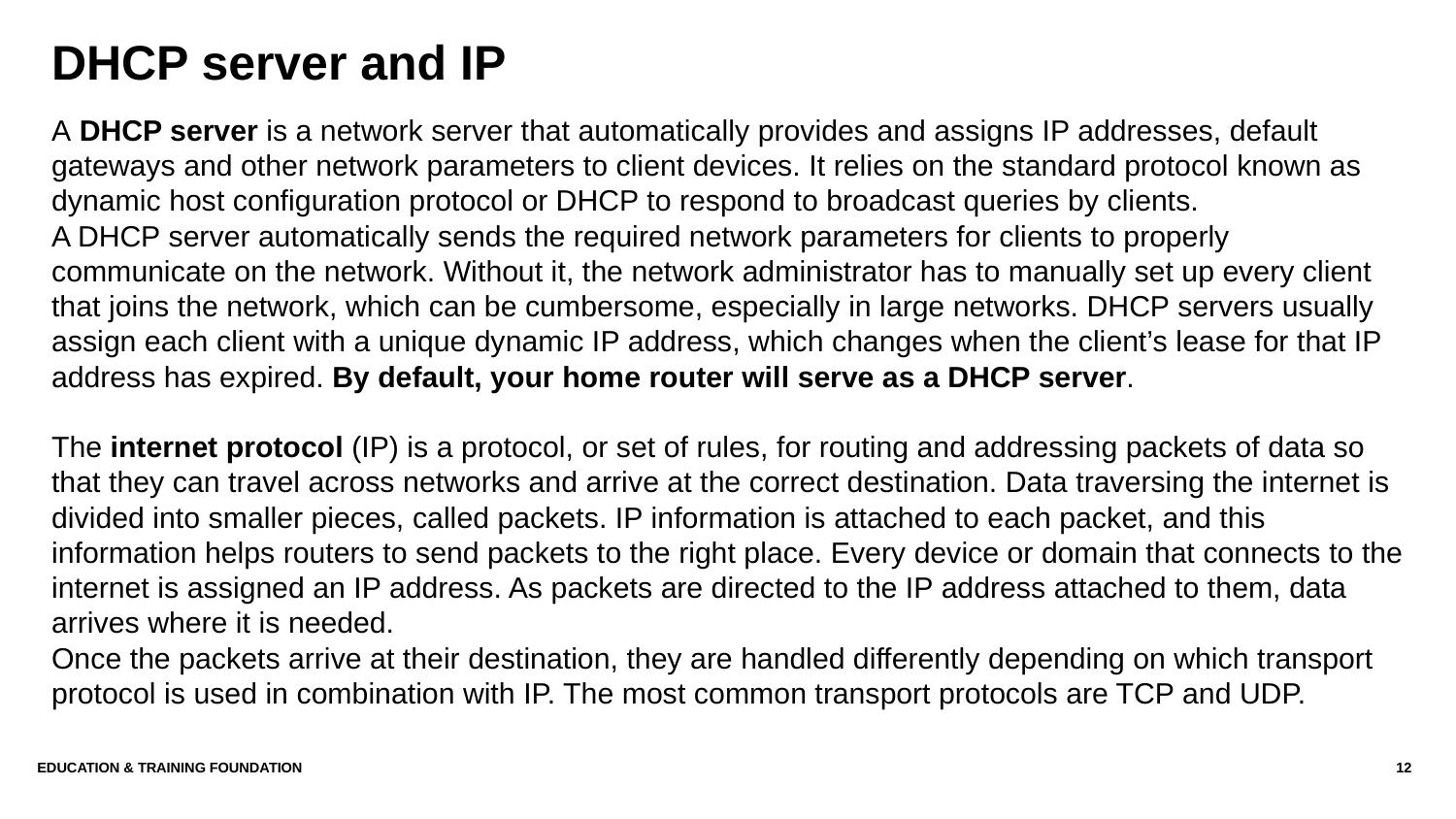

DHCP server and IP
A DHCP server is a network server that automatically provides and assigns IP addresses, default gateways and other network parameters to client devices. It relies on the standard protocol known as dynamic host configuration protocol or DHCP to respond to broadcast queries by clients.
A DHCP server automatically sends the required network parameters for clients to properly communicate on the network. Without it, the network administrator has to manually set up every client that joins the network, which can be cumbersome, especially in large networks. DHCP servers usually assign each client with a unique dynamic IP address, which changes when the client’s lease for that IP address has expired. By default, your home router will serve as a DHCP server.

The internet protocol (IP) is a protocol, or set of rules, for routing and addressing packets of data so that they can travel across networks and arrive at the correct destination. Data traversing the internet is divided into smaller pieces, called packets. IP information is attached to each packet, and this information helps routers to send packets to the right place. Every device or domain that connects to the internet is assigned an IP address. As packets are directed to the IP address attached to them, data arrives where it is needed.
Once the packets arrive at their destination, they are handled differently depending on which transport protocol is used in combination with IP. The most common transport protocols are TCP and UDP.
Education & Training Foundation
12